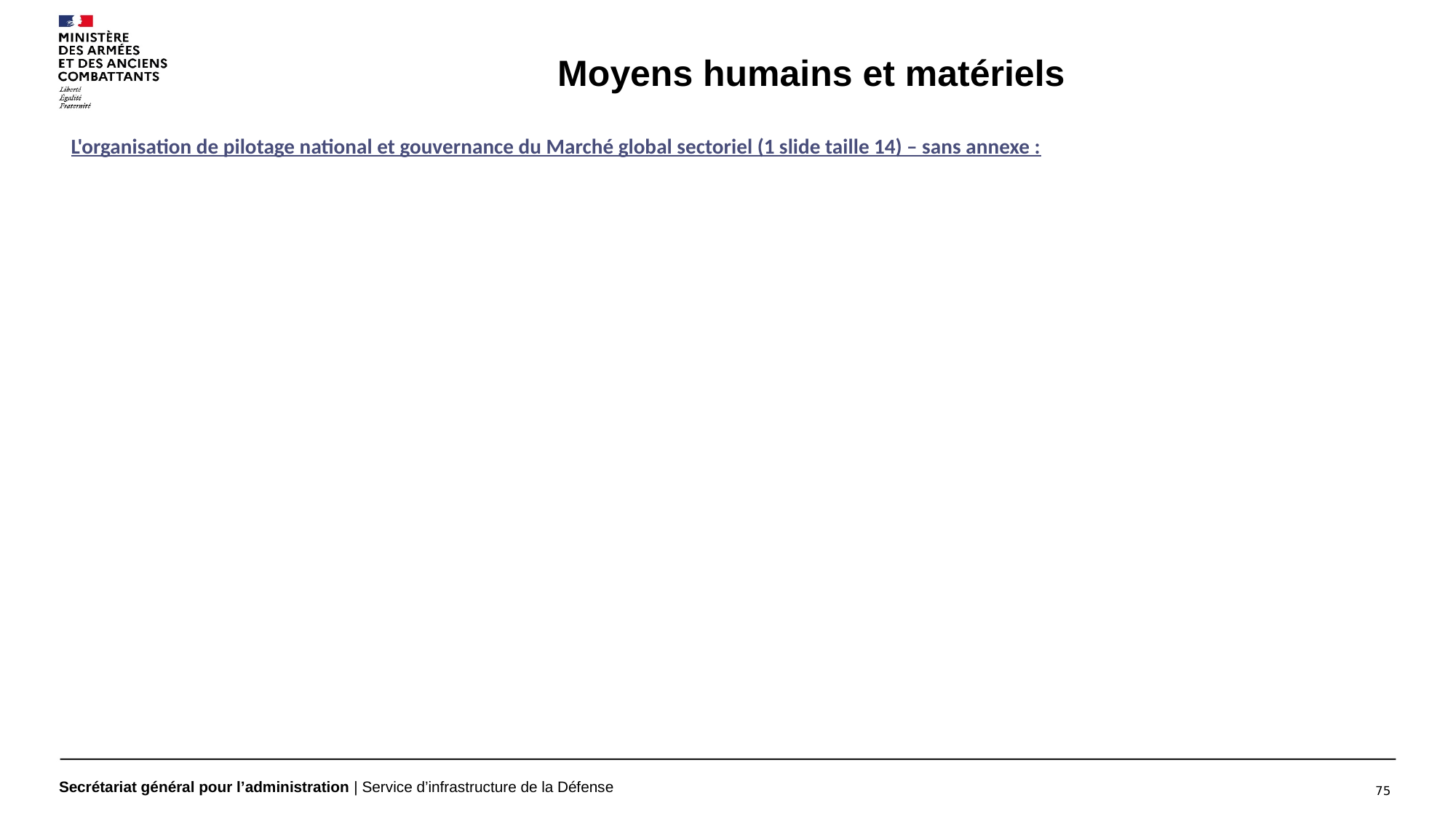

# Moyens humains et matériels
L'organisation de pilotage national et gouvernance du Marché global sectoriel (1 slide taille 14) – sans annexe :

75